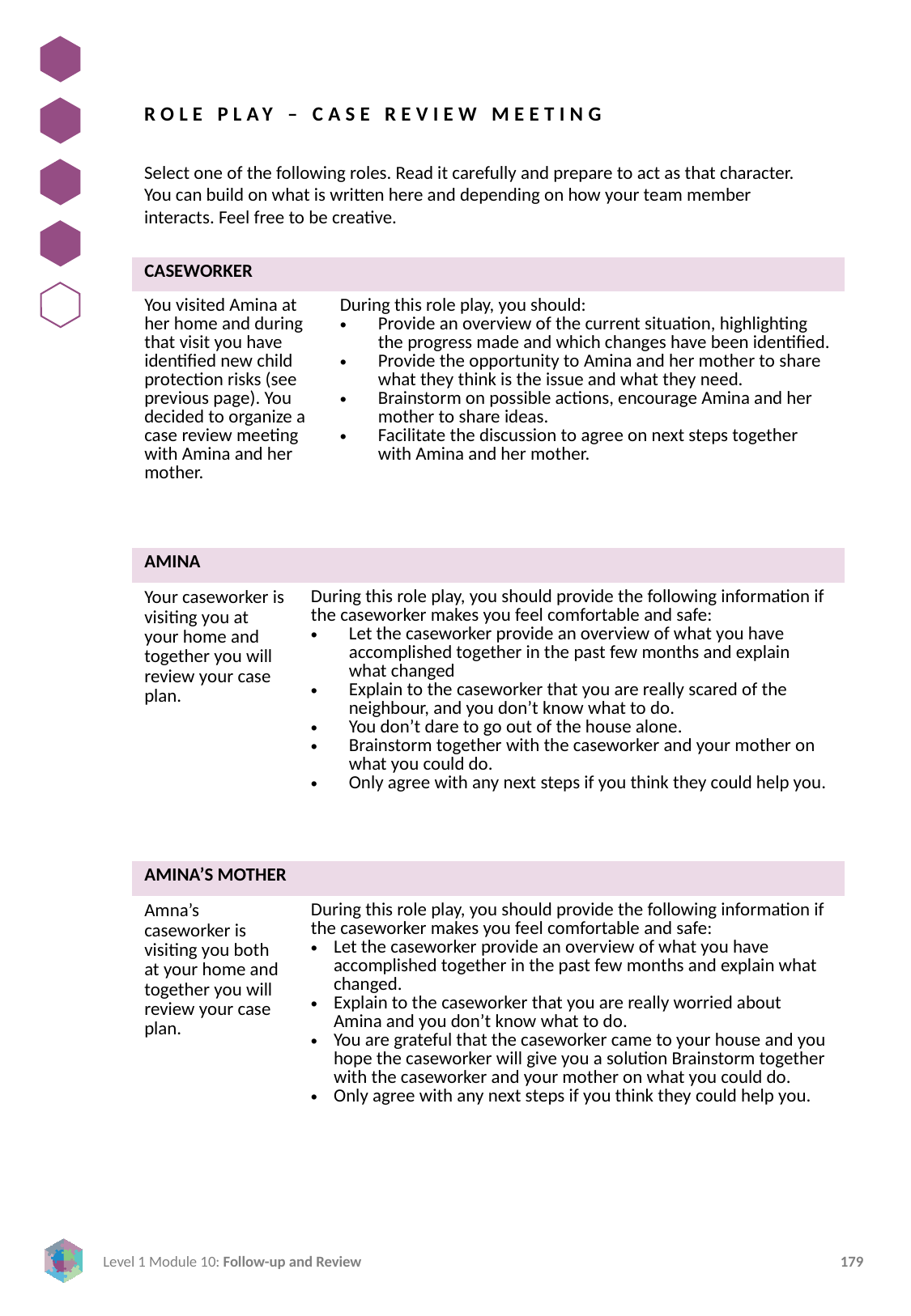

ROLE PLAY – CASE REVIEW MEETING

Select one of the following roles. Read it carefully and prepare to act as that character. You can build on what is written here and depending on how your team member interacts. Feel free to be creative.

| CASEWORKER |  |  |
| --- | --- | --- |
| You visited Amina at her home and during that visit you have identified new child protection risks (see previous page). You decided to organize a case review meeting with Amina and her mother. |  | During this role play, you should: Provide an overview of the current situation, highlighting the progress made and which changes have been identified. Provide the opportunity to Amina and her mother to share what they think is the issue and what they need. Brainstorm on possible actions, encourage Amina and her mother to share ideas. Facilitate the discussion to agree on next steps together with Amina and her mother. |
| AMINA |  |  |
| Your caseworker is visiting you at your home and together you will review your case plan. | During this role play, you should provide the following information if the caseworker makes you feel comfortable and safe: Let the caseworker provide an overview of what you have accomplished together in the past few months and explain what changed Explain to the caseworker that you are really scared of the neighbour, and you don’t know what to do. You don’t dare to go out of the house alone. Brainstorm together with the caseworker and your mother on what you could do. Only agree with any next steps if you think they could help you. | During this role play, you should provide the following information if the caseworker makes you feel comfortable and safe: Let the caseworker provide an overview of what you have accomplished together in the past few months and explain what changed Explain to the caseworker that you are really scared of the neighbour, and you don’t know what to do. You don’t dare to go out of the house alone. Brainstorm together with the caseworker and your mother on what you could do. Only agree with any next steps if you think they could help you. |
| AMINA’S MOTHER |  |  |
| Amna’s caseworker is visiting you both at your home and together you will review your case plan. | During this role play, you should provide the following information if the caseworker makes you feel comfortable and safe: Let the caseworker provide an overview of what you have accomplished together in the past few months and explain what changed. Explain to the caseworker that you are really worried about Amina and you don’t know what to do. You are grateful that the caseworker came to your house and you hope the caseworker will give you a solution Brainstorm together with the caseworker and your mother on what you could do. Only agree with any next steps if you think they could help you. | During this role play, you should provide the following information if the caseworker makes you feel comfortable and safe: Let the caseworker provide an overview of what you have accomplished together in the past few months and explain what changed. Explain to the caseworker that you are really worried about Amina and you don’t know what to do. You are grateful that the caseworker came to your house and you hope the caseworker will give you a solution Brainstorm together with the caseworker and your mother on what you could do. Only agree with any next steps if you think they could help you. |